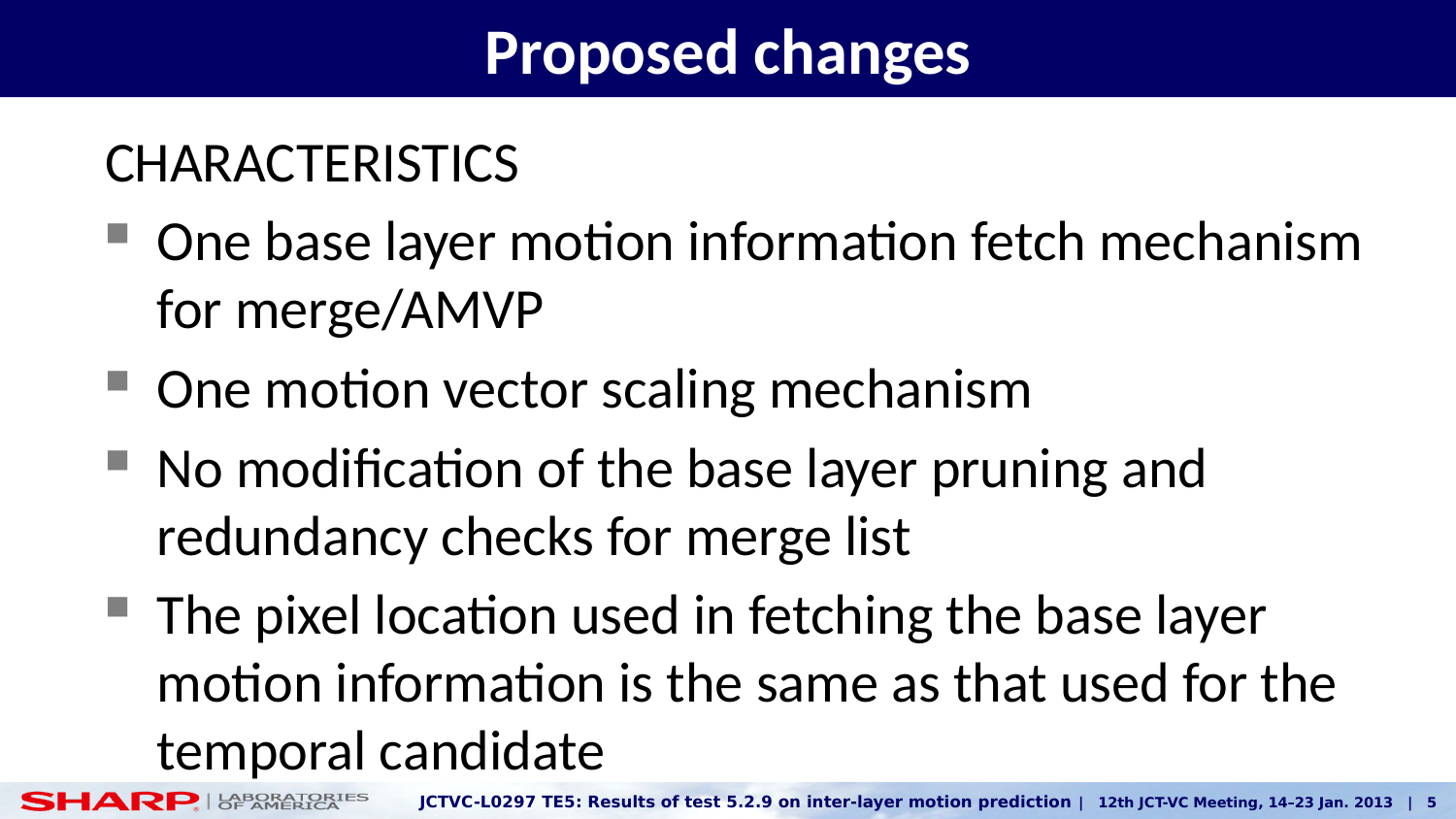

# Proposed changes
CHARACTERISTICS
One base layer motion information fetch mechanism for merge/AMVP
One motion vector scaling mechanism
No modification of the base layer pruning and redundancy checks for merge list
The pixel location used in fetching the base layer motion information is the same as that used for the temporal candidate